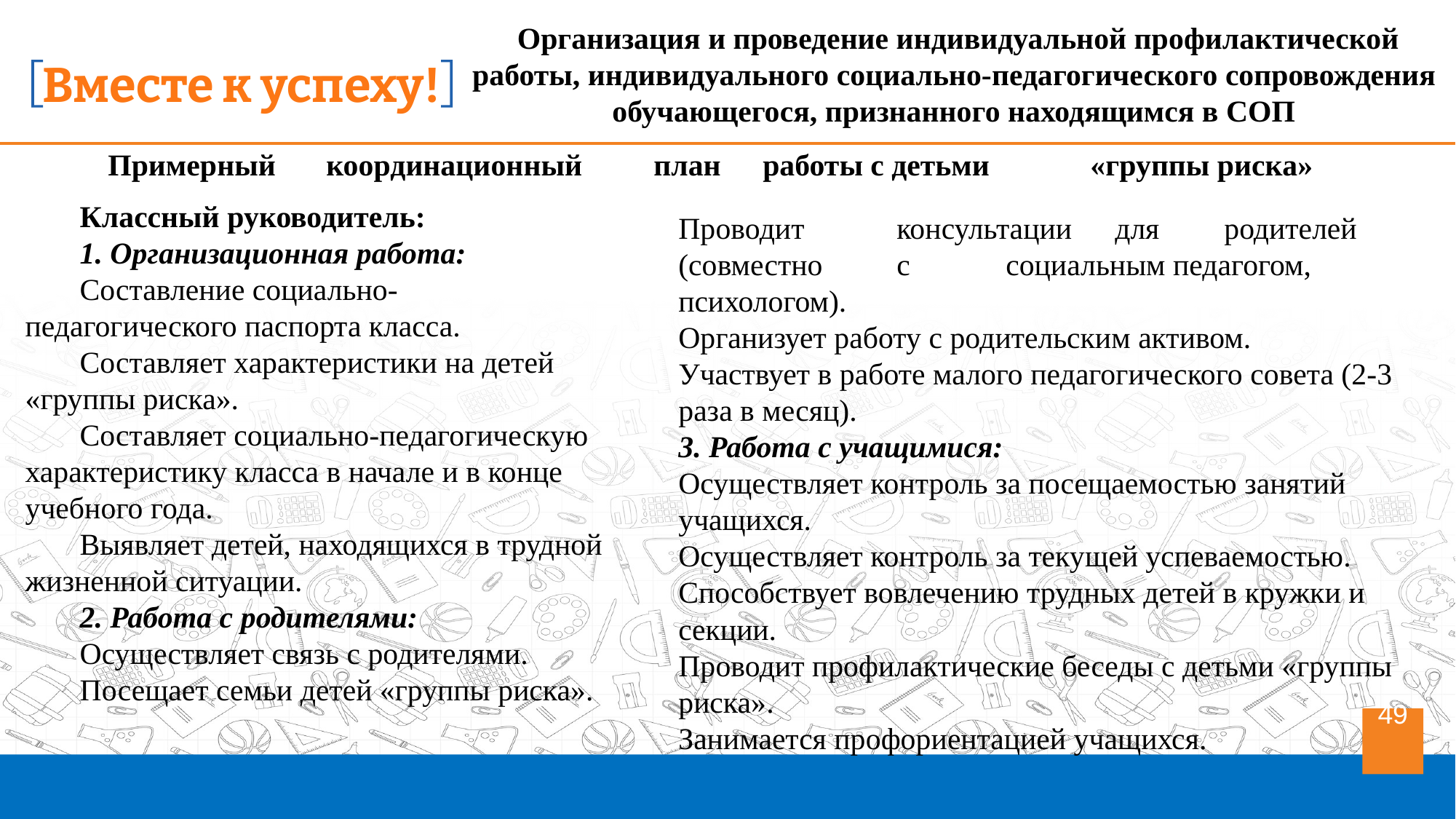

Организация и проведение индивидуальной профилактической работы, индивидуального социально-педагогического сопровождения обучающегося, признанного находящимся в СОП
Примерный	координационный	план	работы с детьми	«группы риска»
Классный руководитель:
1. Организационная работа:
Составление социально-педагогического паспорта класса.
Составляет характеристики на детей «группы риска».
Составляет социально-педагогическую характеристику класса в начале и в конце учебного года.
Выявляет детей, находящихся в трудной жизненной ситуации.
2. Работа с родителями:
Осуществляет связь с родителями.
Посещает семьи детей «группы риска».

Проводит	консультации	для	родителей (совместно	с	социальным педагогом, психологом).
Организует работу с родительским активом.
Участвует в работе малого педагогического совета (2-3 раза в месяц).
3. Работа с учащимися:
Осуществляет контроль за посещаемостью занятий учащихся.
Осуществляет контроль за текущей успеваемостью.
Способствует вовлечению трудных детей в кружки и секции.
Проводит профилактические беседы с детьми «группы риска».
Занимается профориентацией учащихся.